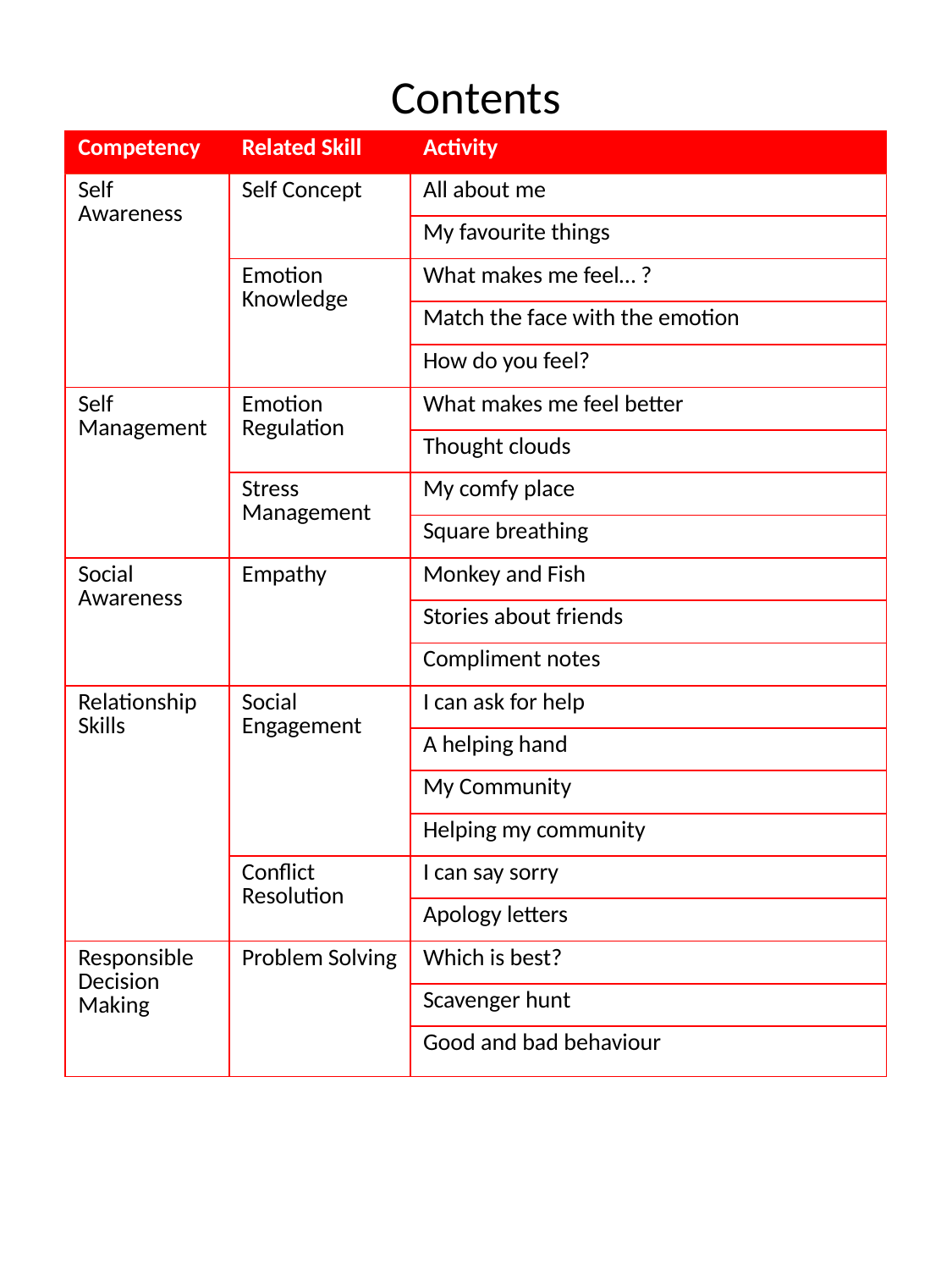

# Contents
| Competency | Related Skill | Activity |
| --- | --- | --- |
| Self Awareness | Self Concept | All about me |
|  |  | My favourite things |
|  | Emotion Knowledge | What makes me feel… ? |
|  |  | Match the face with the emotion |
|  |  | How do you feel? |
| Self Management | Emotion Regulation | What makes me feel better |
|  |  | Thought clouds |
|  | Stress Management | My comfy place |
|  |  | Square breathing |
| Social Awareness | Empathy | Monkey and Fish |
|  |  | Stories about friends |
|  |  | Compliment notes |
| Relationship Skills | Social Engagement | I can ask for help |
|  |  | A helping hand |
|  |  | My Community |
|  |  | Helping my community |
|  | Conflict Resolution | I can say sorry |
|  |  | Apology letters |
| Responsible Decision Making | Problem Solving | Which is best? |
|  |  | Scavenger hunt |
|  |  | Good and bad behaviour |